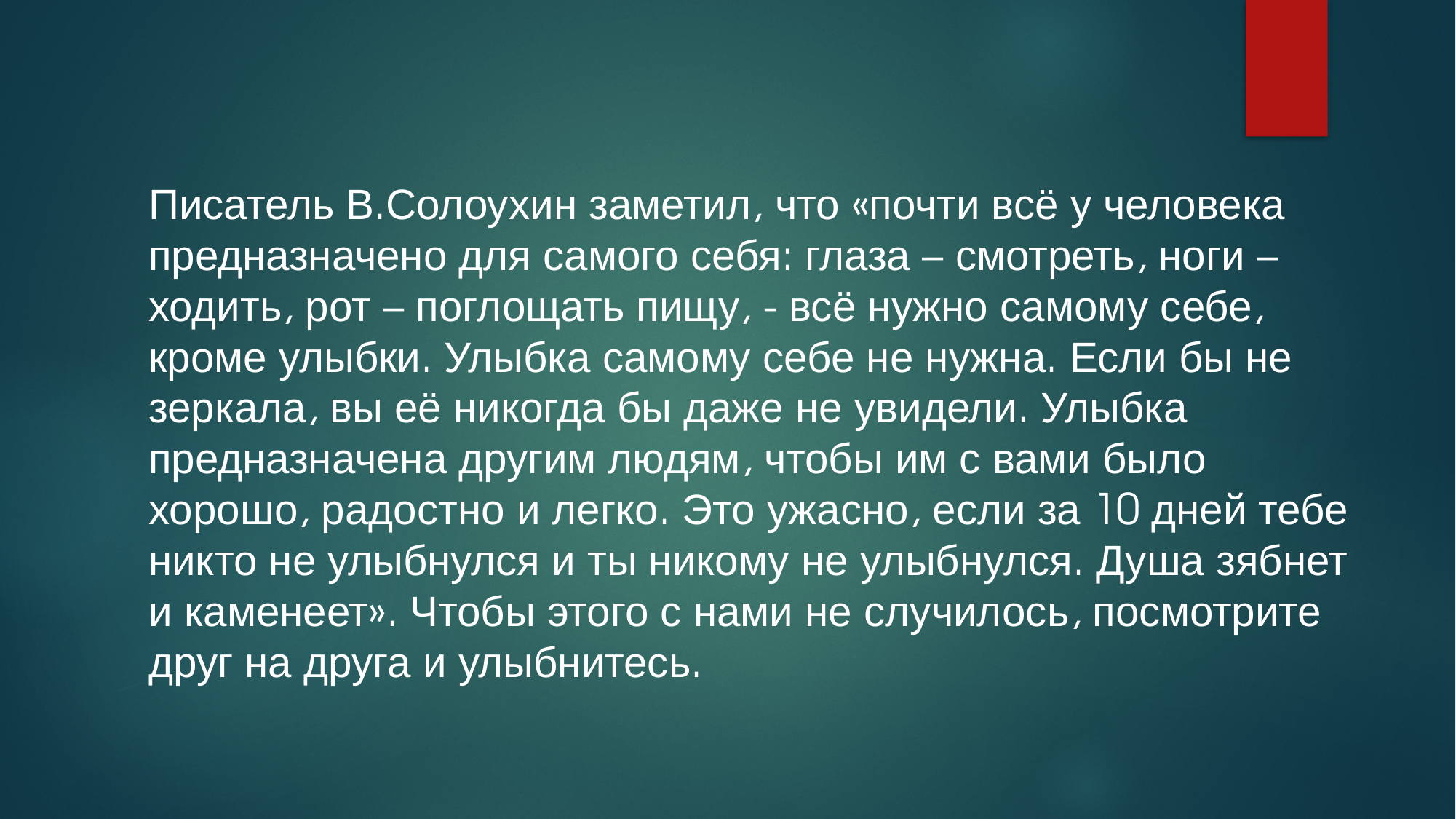

# Писатель В.Солоухин заметил, что «почти всё у человека предназначено для самого себя: глаза – смотреть, ноги – ходить, рот – поглощать пищу, - всё нужно самому себе, кроме улыбки. Улыбка самому себе не нужна. Если бы не зеркала, вы её никогда бы даже не увидели. Улыбка предназначена другим людям, чтобы им с вами было хорошо, радостно и легко. Это ужасно, если за 10 дней тебе никто не улыбнулся и ты никому не улыбнулся. Душа зябнет и каменеет». Чтобы этого с нами не случилось, посмотрите друг на друга и улыбнитесь.